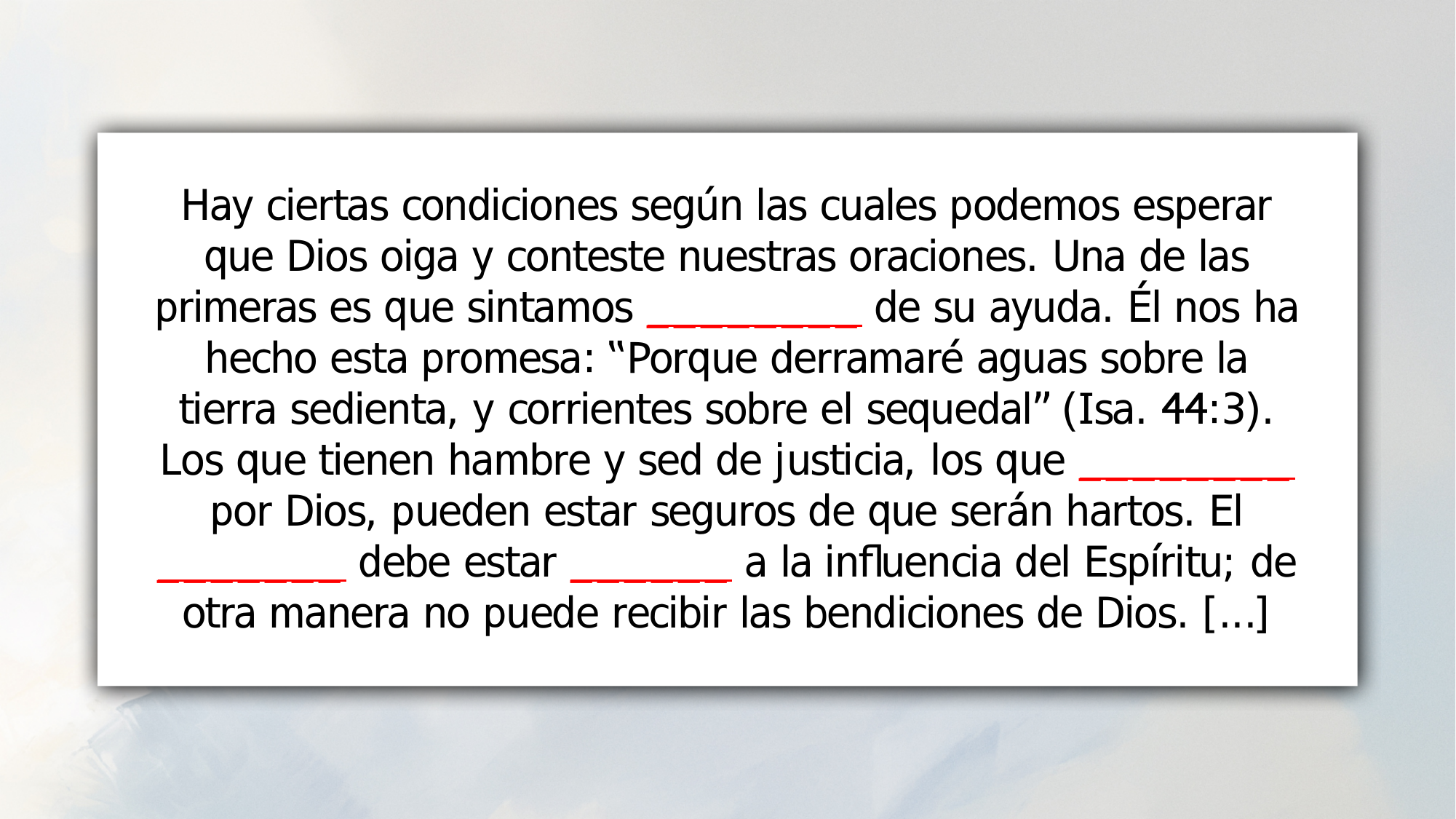

Hay ciertas condiciones según las cuales podemos esperar que Dios oiga y conteste nuestras oraciones. Una de las primeras es que sintamos ________ de su ayuda. Él nos ha hecho esta promesa: “Porque derramaré aguas sobre la tierra sedienta, y corrientes sobre el sequedal” (Isa. 44:3). Los que tienen hambre y sed de justicia, los que ________ por Dios, pueden estar seguros de que serán hartos. El _______ debe estar ______ a la influencia del Espíritu; de otra manera no puede recibir las bendiciones de Dios. [...]